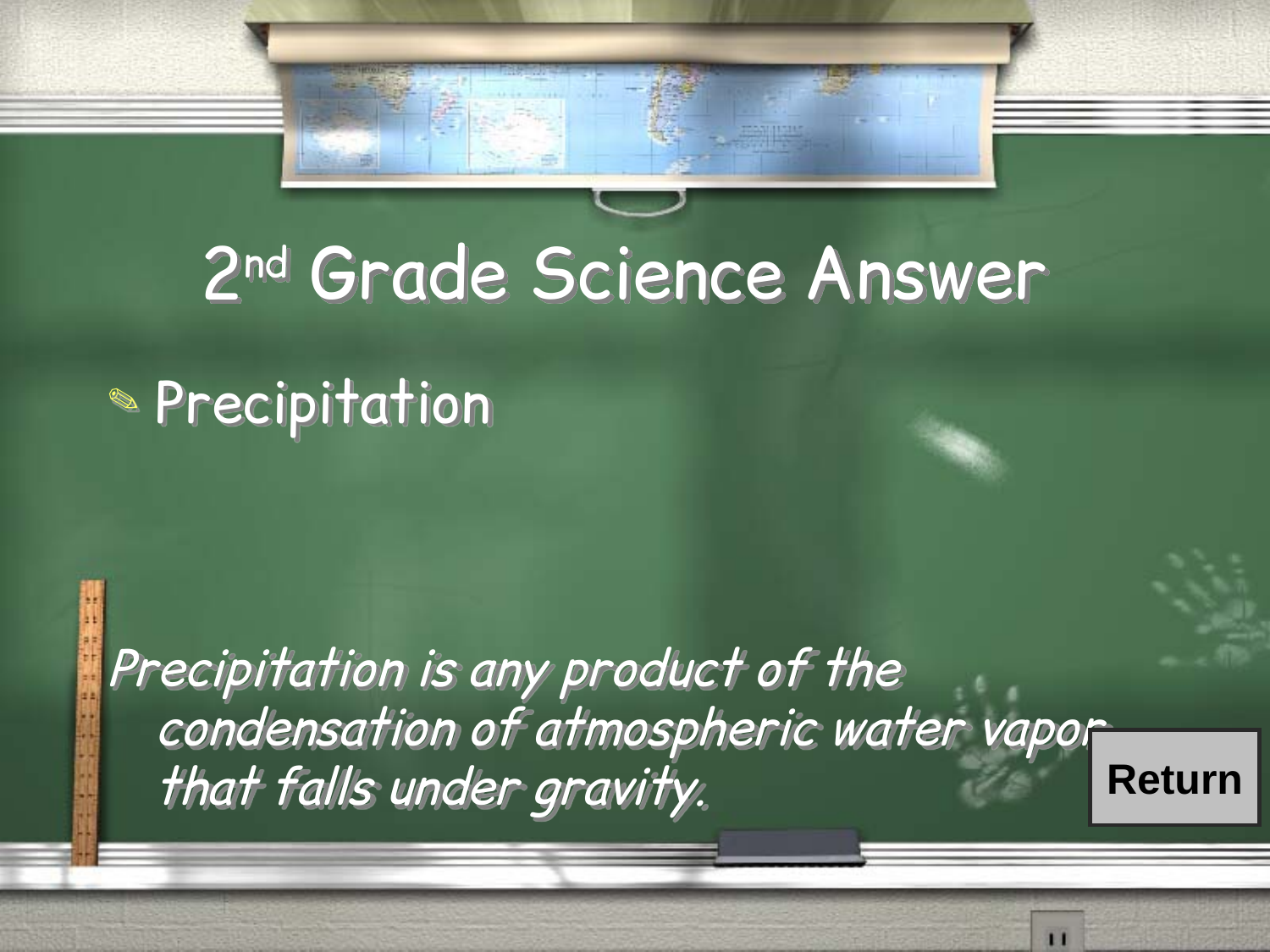

# 2nd Grade Science Answer
Precipitation

Precipitation is any product of the condensation of atmospheric water vapor that falls under gravity.
Return